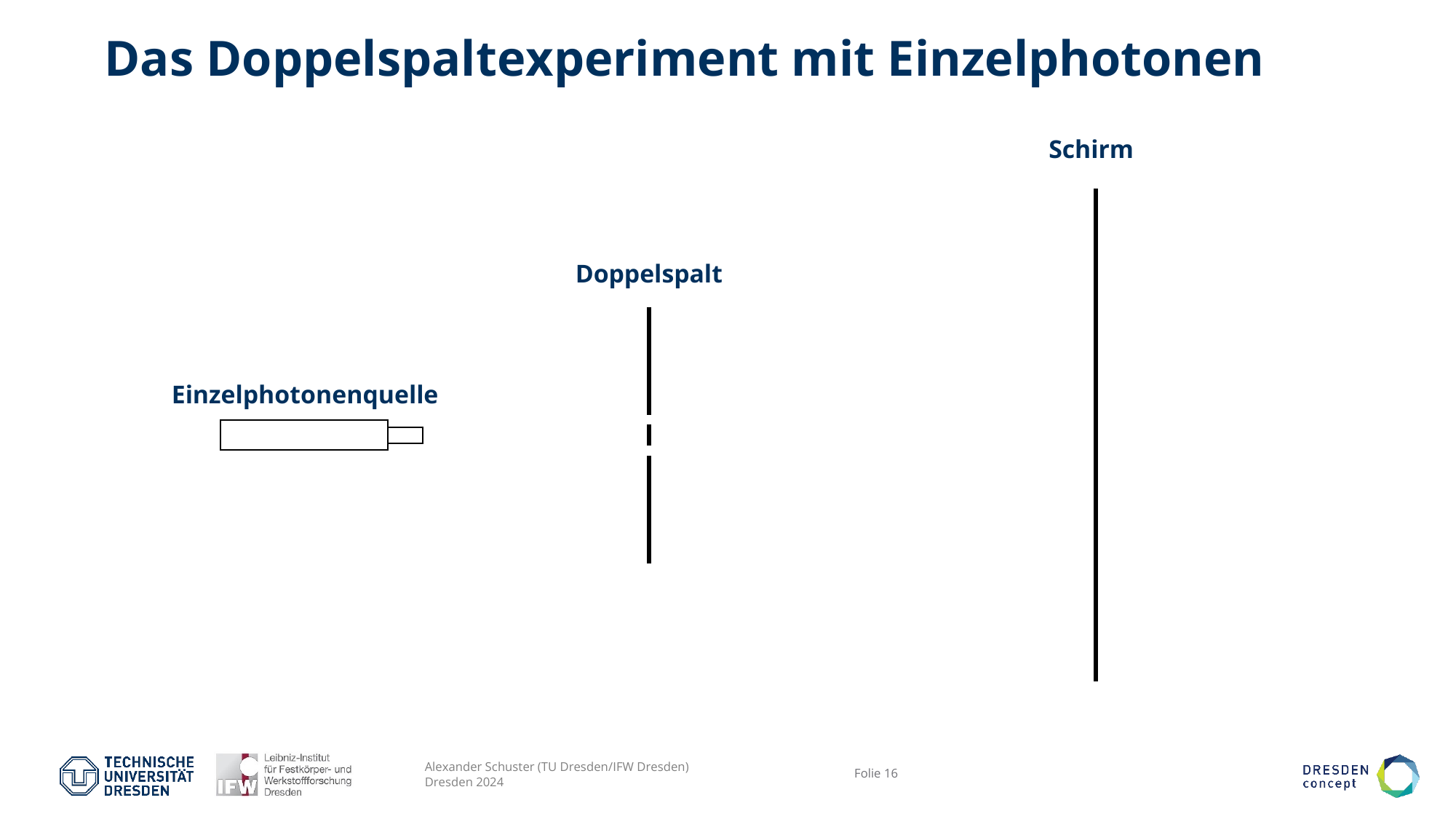

# Das Doppelspaltexperiment mit Einzelphotonen
Schirm
Doppelspalt
Einzelphotonenquelle